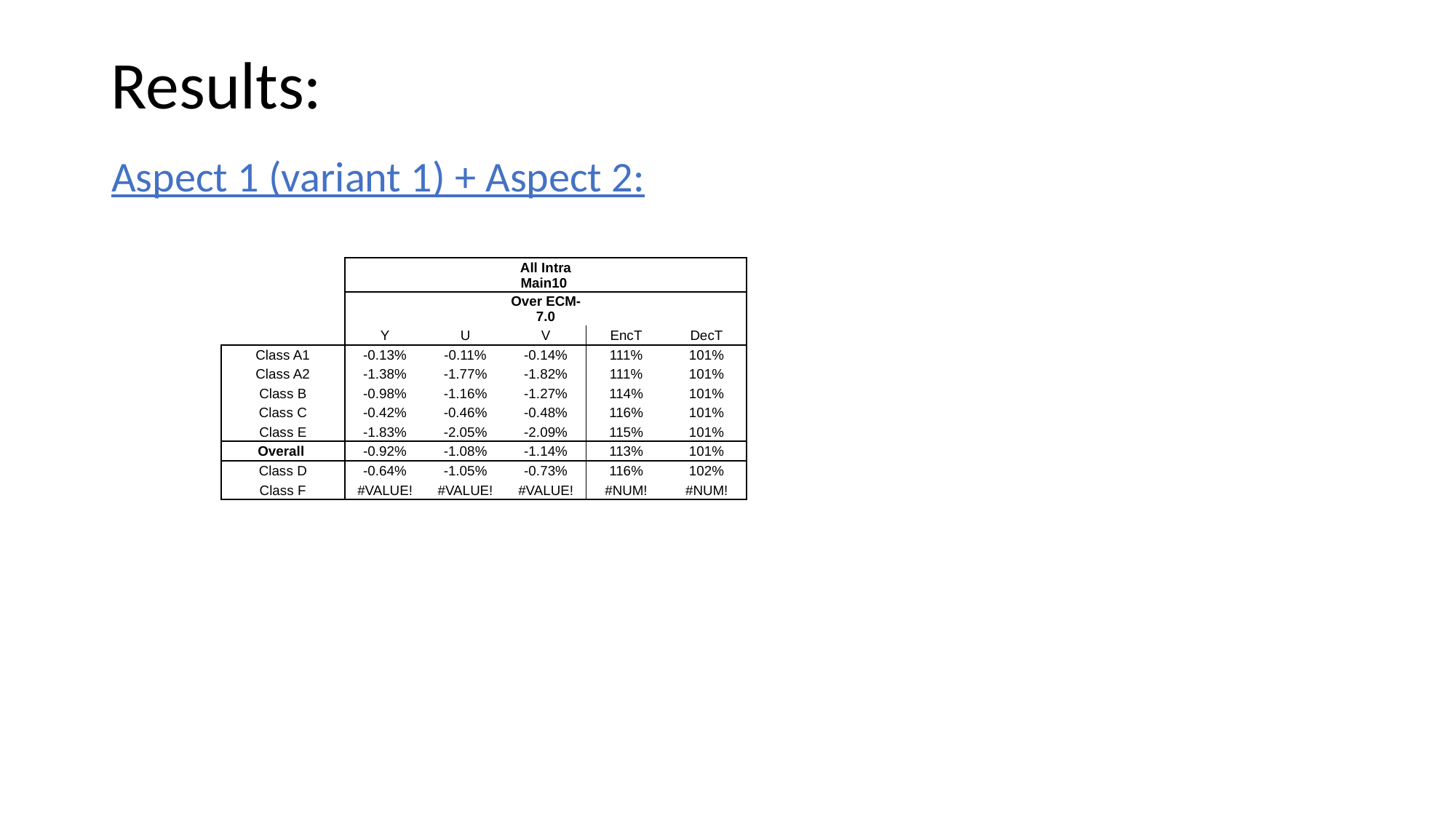

# Results:
Aspect 1 (variant 1) + Aspect 2:
|  |  |  | All Intra Main10 |  |  |
| --- | --- | --- | --- | --- | --- |
|  |  |  | Over ECM-7.0 |  |  |
|  | Y | U | V | EncT | DecT |
| Class A1 | -0.13% | -0.11% | -0.14% | 111% | 101% |
| Class A2 | -1.38% | -1.77% | -1.82% | 111% | 101% |
| Class B | -0.98% | -1.16% | -1.27% | 114% | 101% |
| Class C | -0.42% | -0.46% | -0.48% | 116% | 101% |
| Class E | -1.83% | -2.05% | -2.09% | 115% | 101% |
| Overall | -0.92% | -1.08% | -1.14% | 113% | 101% |
| Class D | -0.64% | -1.05% | -0.73% | 116% | 102% |
| Class F | #VALUE! | #VALUE! | #VALUE! | #NUM! | #NUM! |